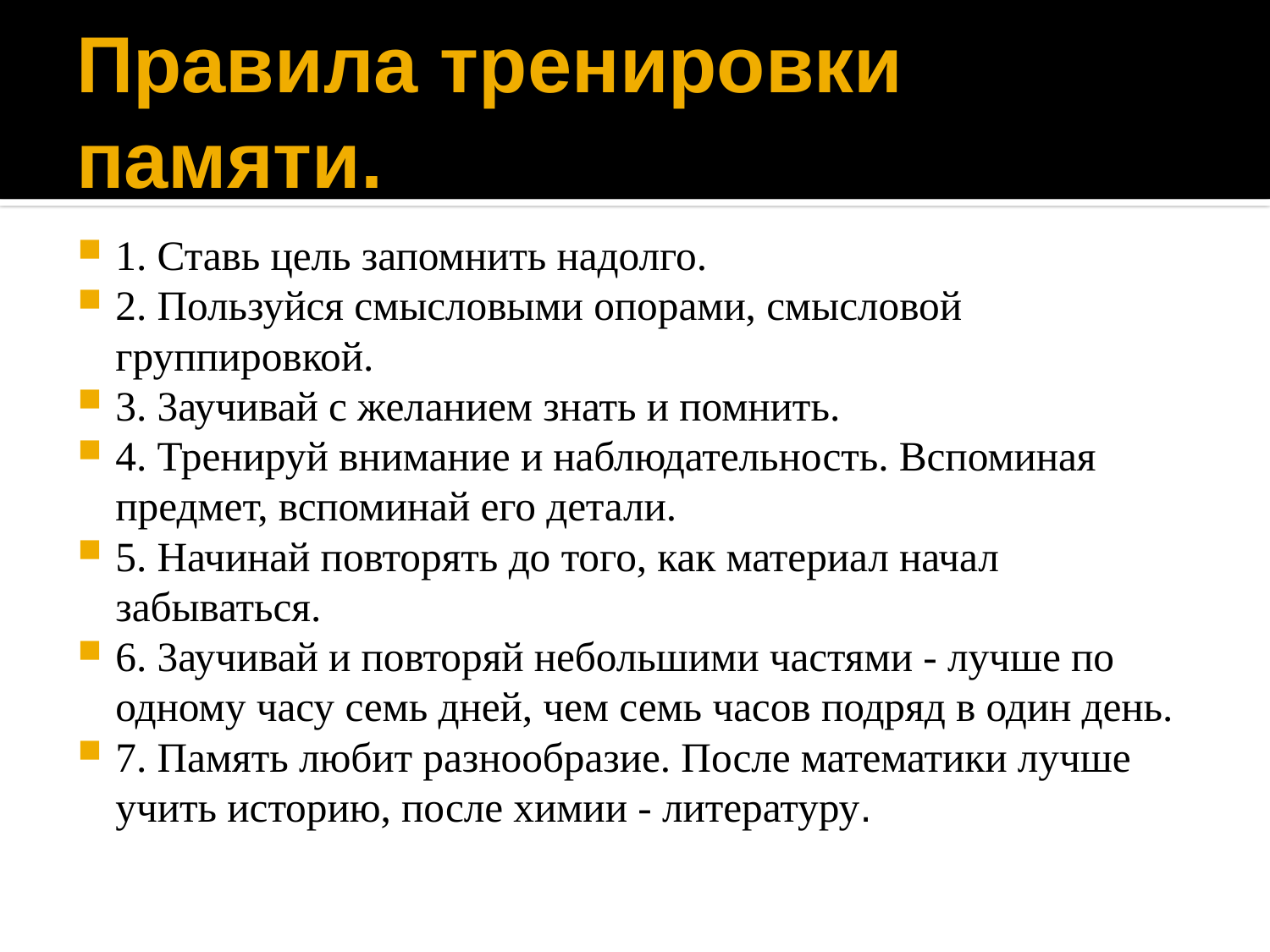

# Правила тренировки памяти.
1. Ставь цель запомнить надолго.
2. Пользуйся смысловыми опорами, смысловой группировкой.
3. 3аучивай с желанием знать и помнить.
4. Тренируй внимание и наблюдательность. Вспоминая предмет, вспоминай его детали.
5. Начинай повторять до того, как материал начал забываться.
6. 3аучивай и повторяй небольшими частями - лучше по одному часу семь дней, чем семь часов подряд в один день.
7. Память любит разнообразие. После математики лучше учить историю, после химии - литературу.